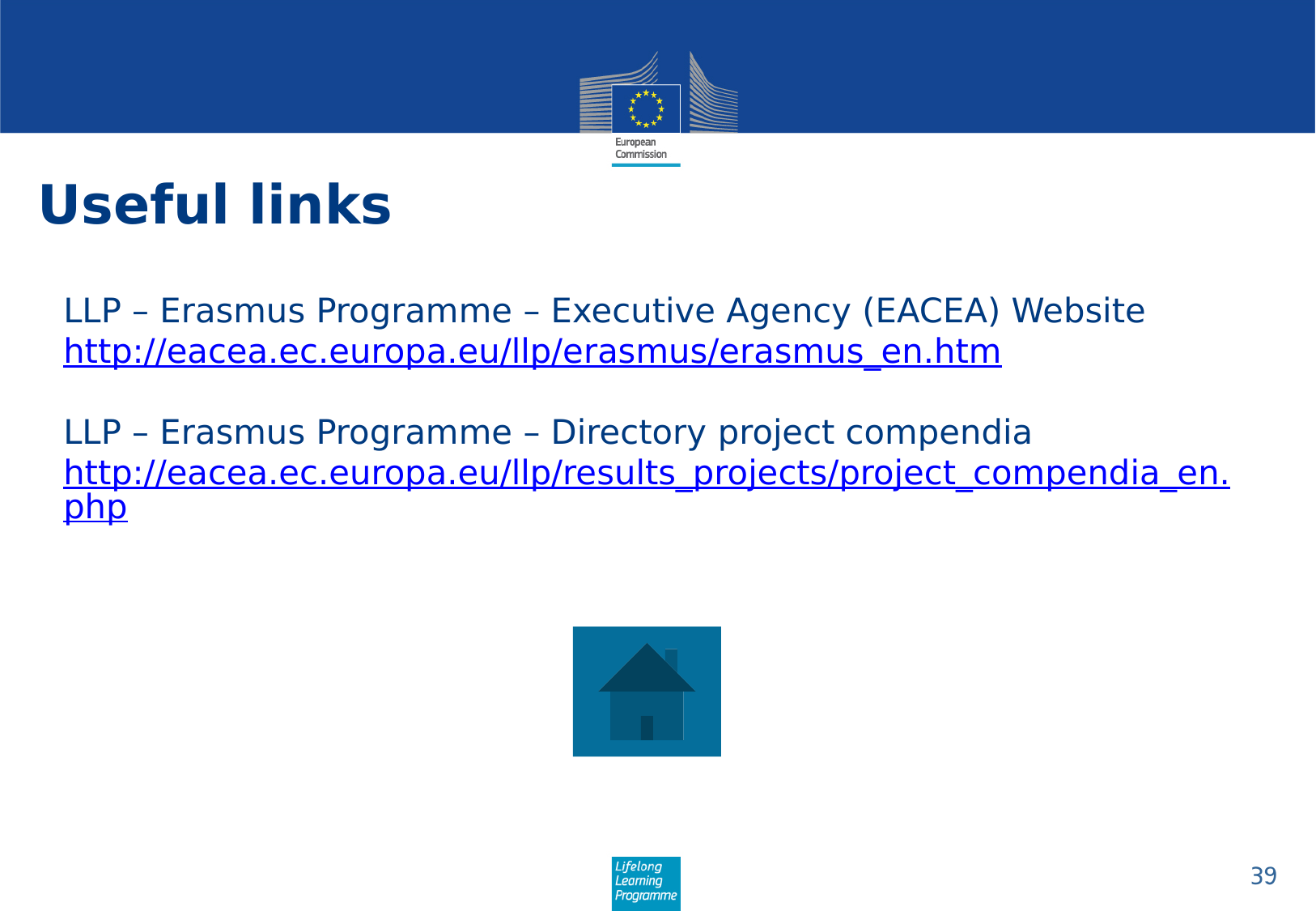

# Useful links

LLP – Erasmus Programme – Executive Agency (EACEA) Website http://eacea.ec.europa.eu/llp/erasmus/erasmus_en.htm

LLP – Erasmus Programme – Directory project compendia
http://eacea.ec.europa.eu/llp/results_projects/project_compendia_en.php

39